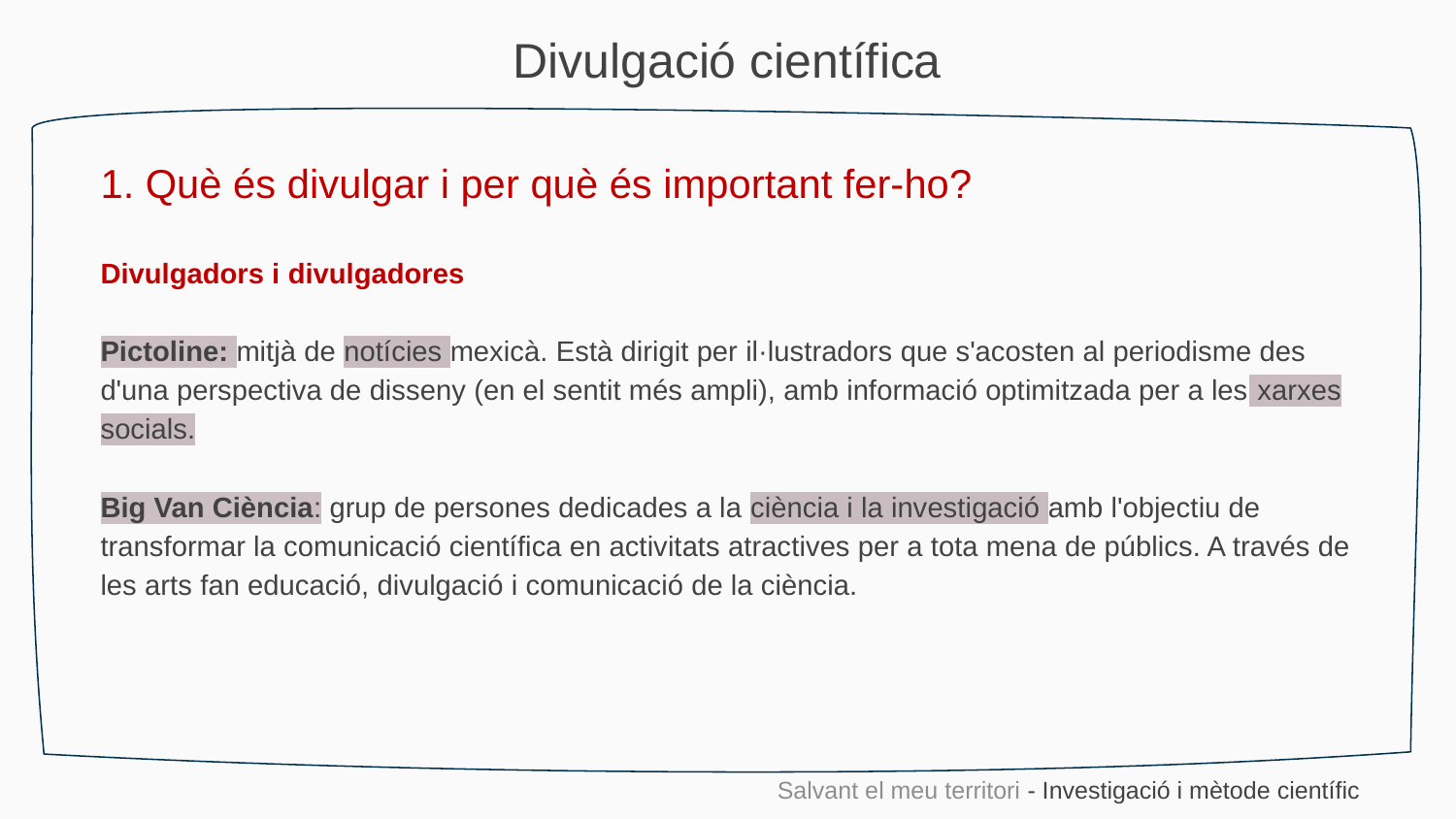

Divulgació científica

1. Què és divulgar i per què és important fer-ho?
Divulgadors i divulgadores

Pictoline: mitjà de notícies mexicà. Està dirigit per il·lustradors que s'acosten al periodisme des d'una perspectiva de disseny (en el sentit més ampli), amb informació optimitzada per a les xarxes socials.

Big Van Ciència: grup de persones dedicades a la ciència i la investigació amb l'objectiu de transformar la comunicació científica en activitats atractives per a tota mena de públics. A través de les arts fan educació, divulgació i comunicació de la ciència.
Salvant el meu territori - Investigació i mètode científic